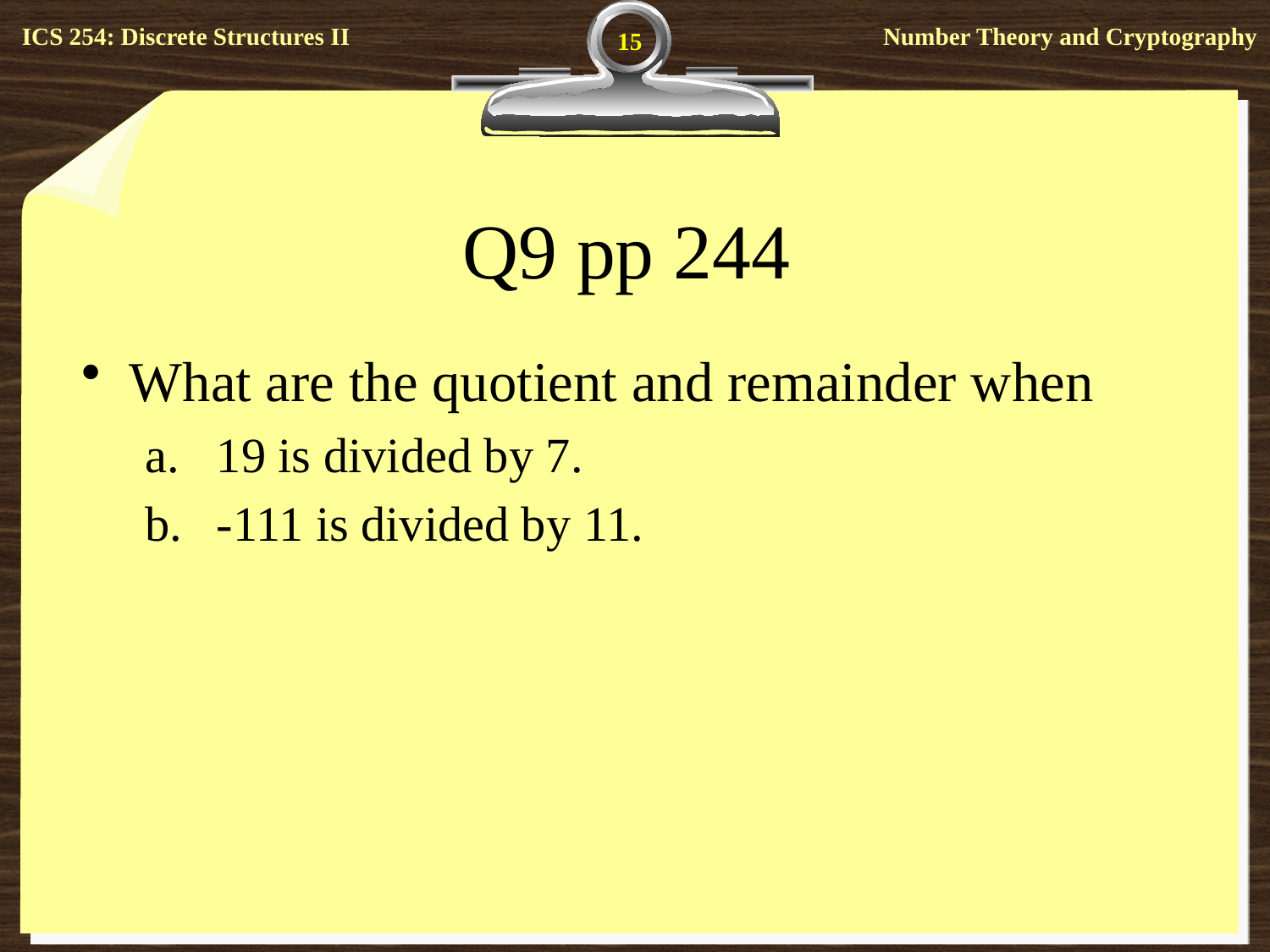

15
# Q9 pp 244
What are the quotient and remainder when
19 is divided by 7.
-111 is divided by 11.